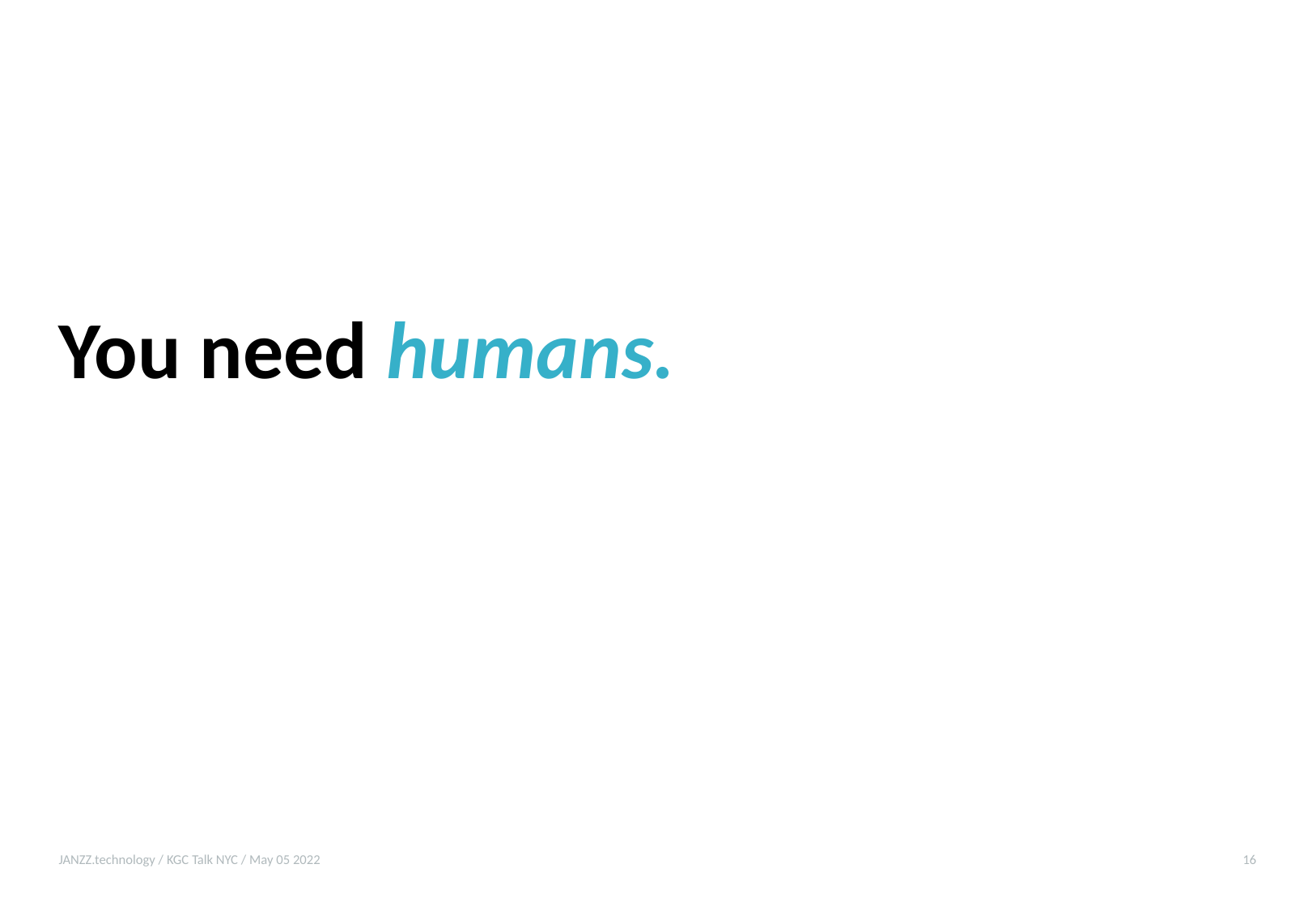

# You need humans.
JANZZ.technology / KGC Talk NYC / May 05 2022
16